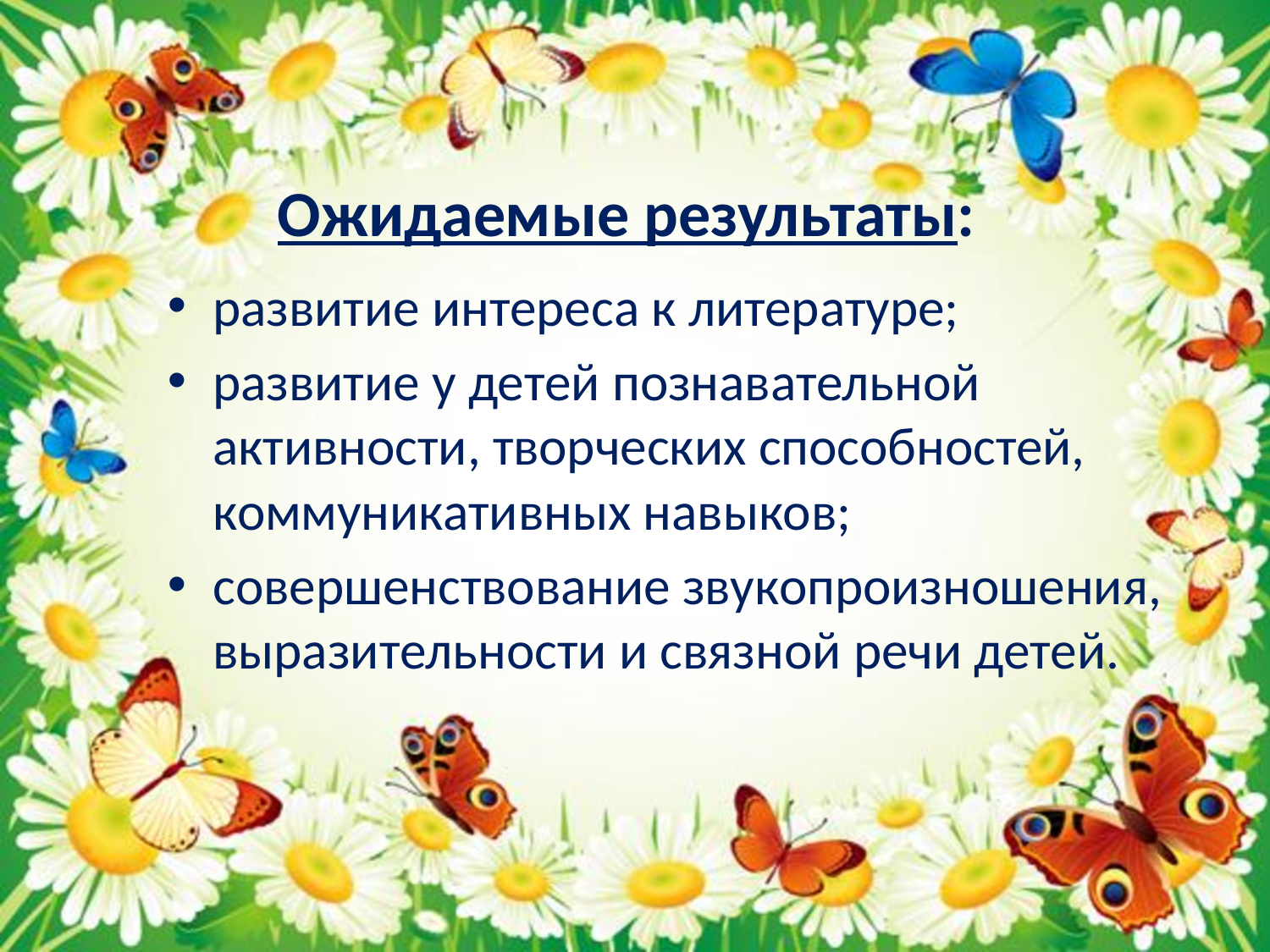

# Ожидаемые результаты:
развитие интереса к литературе;
развитие у детей познавательной активности, творческих способностей, коммуникативных навыков;
совершенствование звукопроизношения, выразительности и связной речи детей.